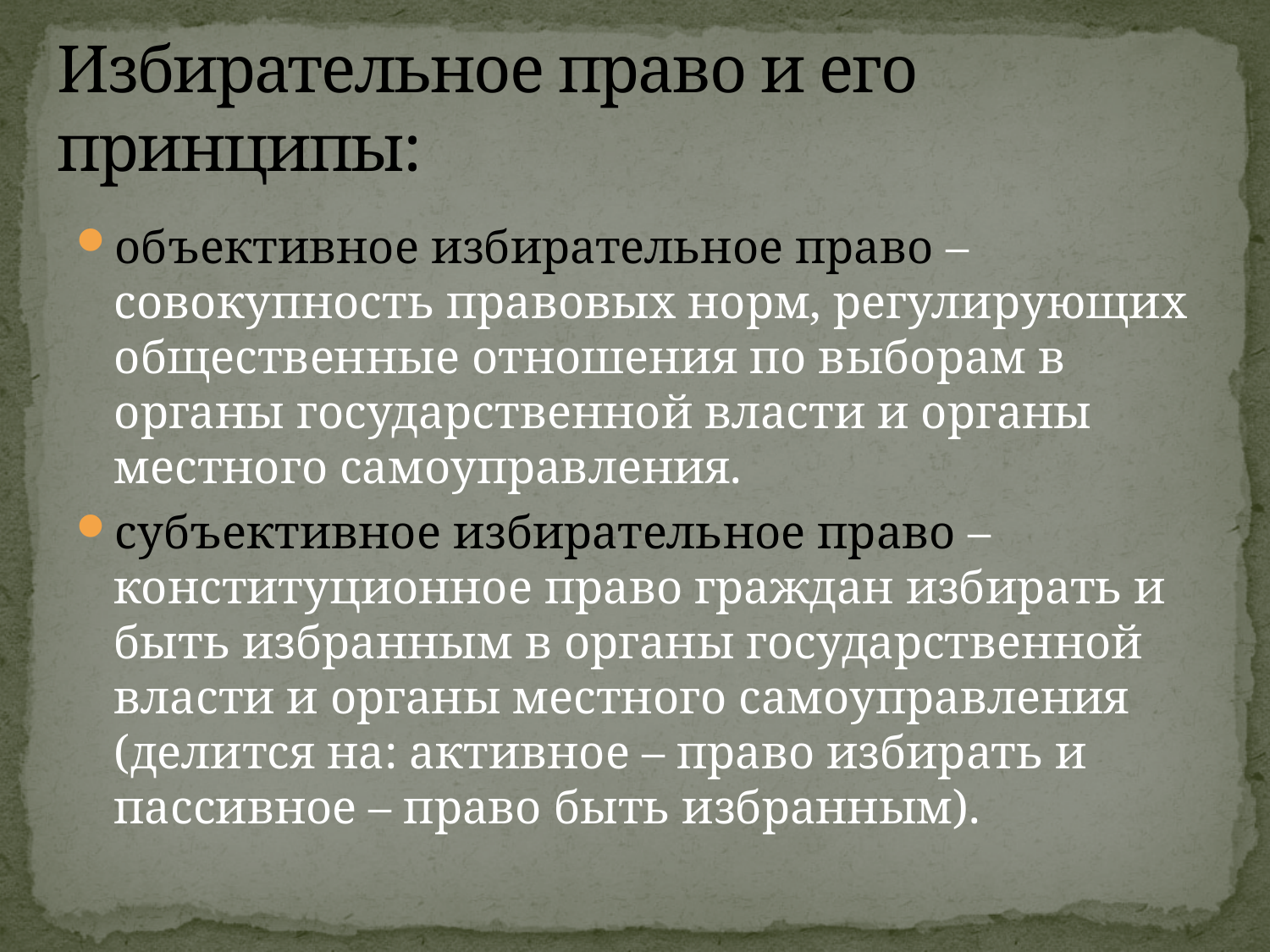

# Избирательное право и его принципы:
объективное избирательное право – совокупность правовых норм, регулирующих общественные отношения по выборам в органы государственной власти и органы местного самоуправления.
субъективное избирательное право – конституционное право граждан избирать и быть избранным в органы государственной власти и органы местного самоуправления (делится на: активное – право избирать и пассивное – право быть избранным).